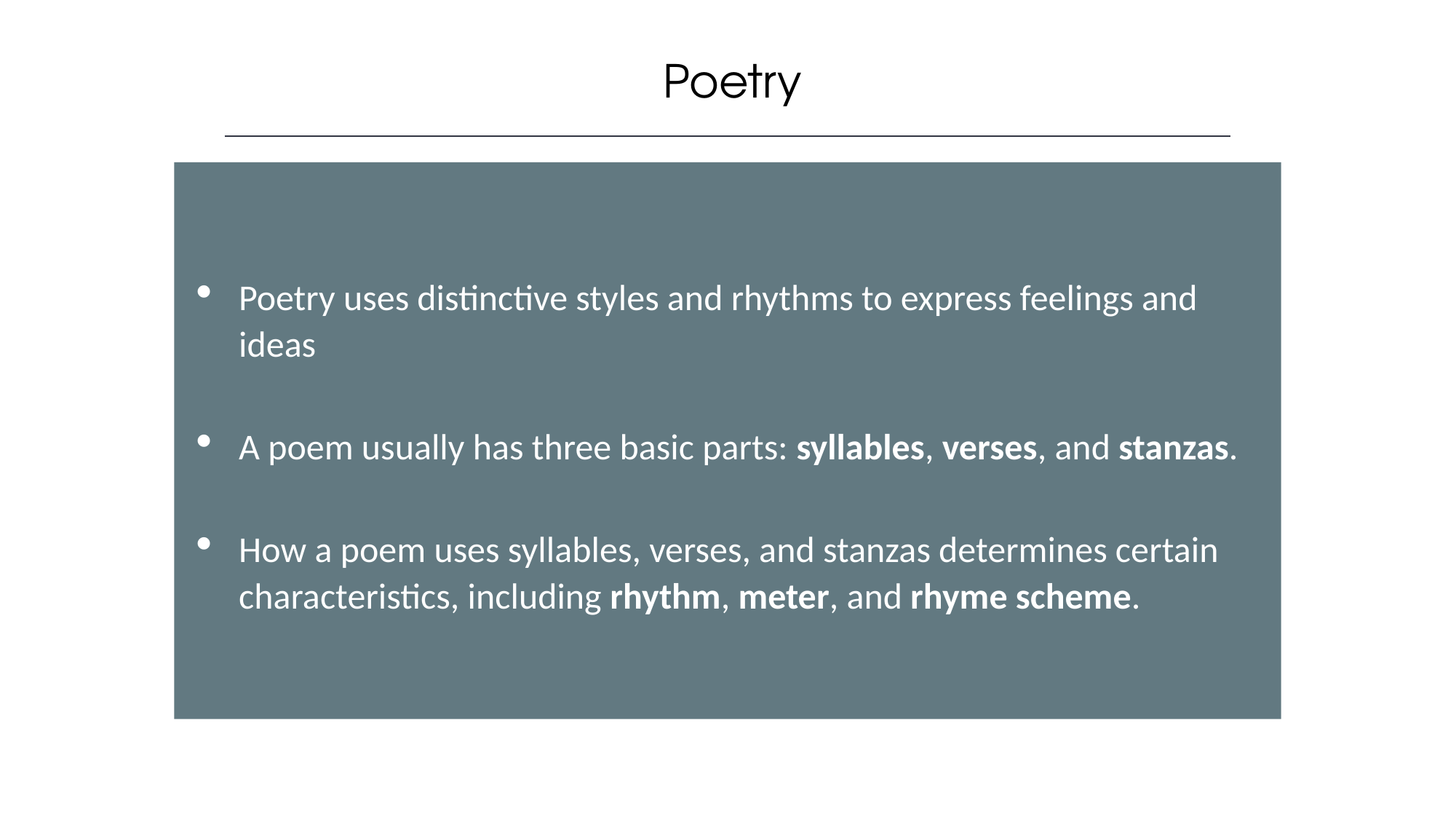

Poetry

Poetry uses distinctive styles and rhythms to express feelings and ideas

A poem usually has three basic parts: syllables, verses, and stanzas.

How a poem uses syllables, verses, and stanzas determines certain characteristics, including rhythm, meter, and rhyme scheme.

HAWKES LEARNING